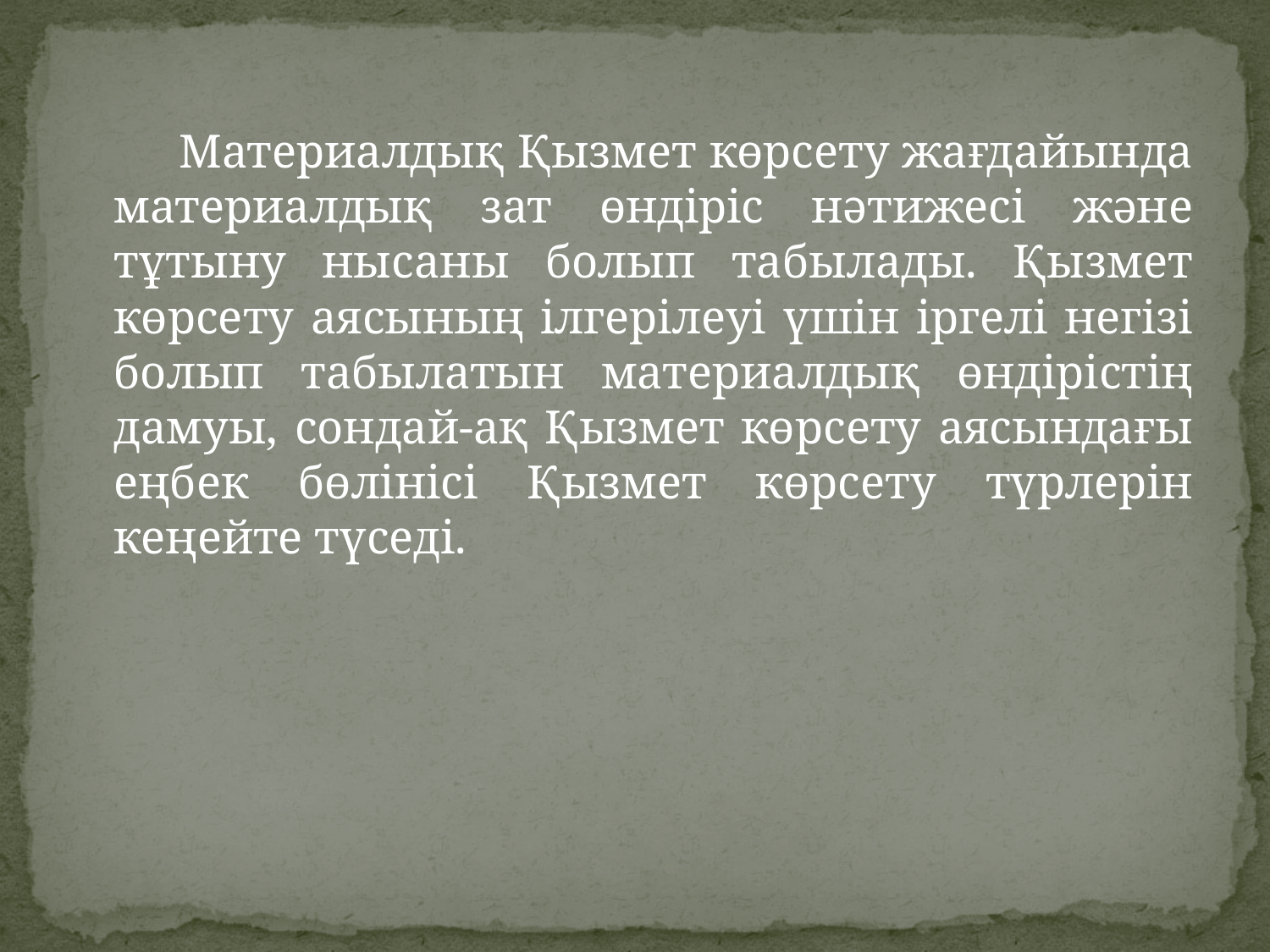

Материалдық Қызмет көрсету жағдайында материалдық зат өндіріс нәтижесі және тұтыну нысаны болып табылады. Қызмет көрсету аясының ілгерілеуі үшін іргелі негізі болып табылатын материалдық өндірістің дамуы, сондай-ақ Қызмет көрсету аясындағы еңбек бөлінісі Қызмет көрсету түрлерін кеңейте түседі.